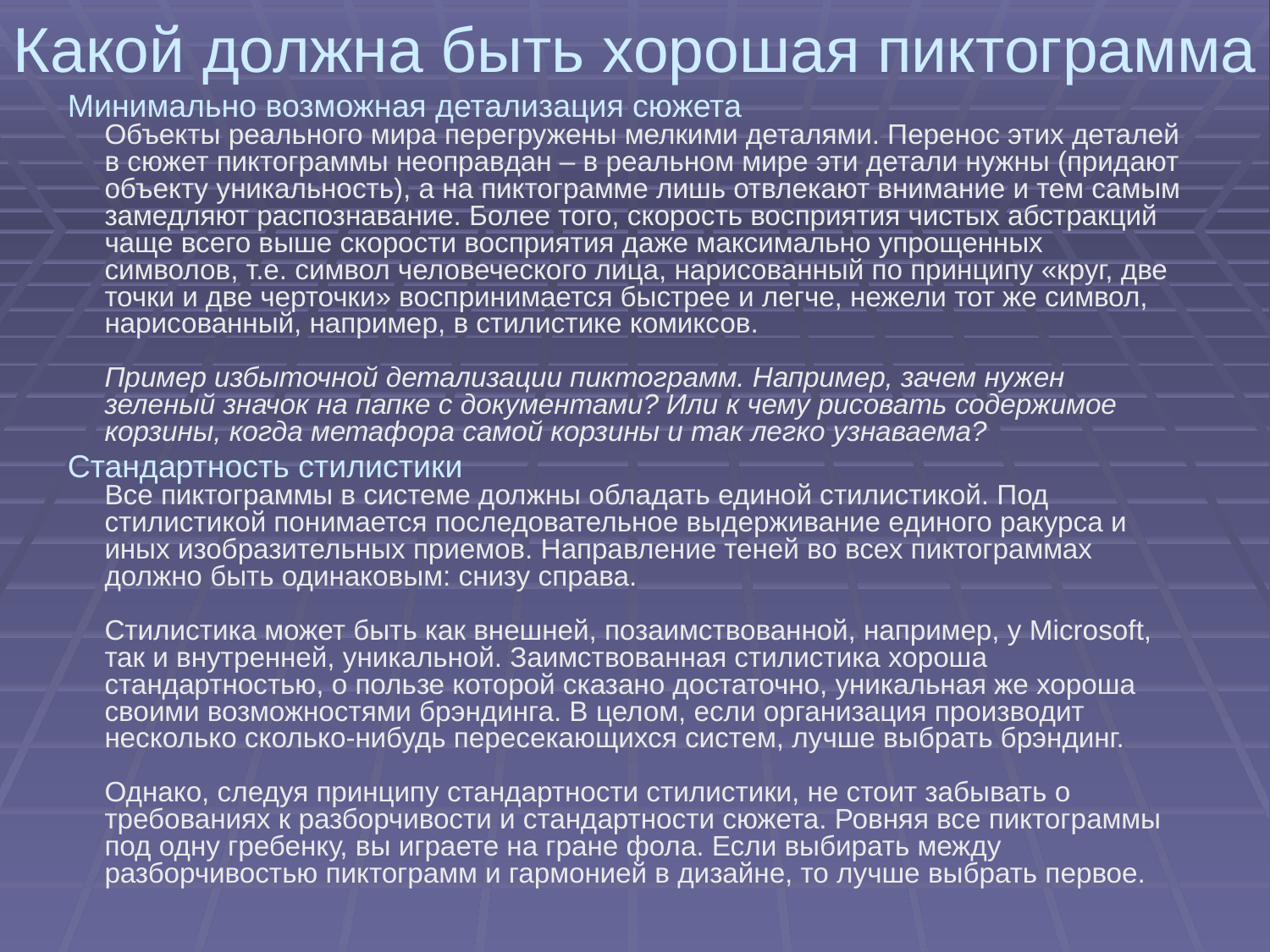

# Какой должна быть хорошая пиктограмма
Минимально возможная детализация сюжета
Объекты реального мира перегружены мелкими деталями. Перенос этих деталей в сюжет пиктограммы неоправдан – в реальном мире эти детали нужны (придают объекту уникальность), а на пиктограмме лишь отвлекают внимание и тем самым замедляют распознавание. Более того, скорость восприятия чистых абстракций чаще всего выше скорости восприятия даже максимально упрощенных символов, т.е. символ человеческого лица, нарисованный по принципу «круг, две точки и две черточки» воспринимается быстрее и легче, нежели тот же символ, нарисованный, например, в стилистике комиксов.
Пример избыточной детализации пиктограмм. Например, зачем нужен зеленый значок на папке с документами? Или к чему рисовать содержимое корзины, когда метафора самой корзины и так легко узнаваема?
Стандартность стилистики
Все пиктограммы в системе должны обладать единой стилистикой. Под стилистикой понимается последовательное выдерживание единого ракурса и иных изобразительных приемов. Направление теней во всех пиктограммах должно быть одинаковым: снизу справа.
Стилистика может быть как внешней, позаимствованной, например, у Microsoft, так и внутренней, уникальной. Заимствованная стилистика хороша стандартностью, о пользе которой сказано достаточно, уникальная же хороша своими возможностями брэндинга. В целом, если организация производит несколько сколько-нибудь пересекающихся систем, лучше выбрать брэндинг.
Однако, следуя принципу стандартности стилистики, не стоит забывать о требованиях к разборчивости и стандартности сюжета. Ровняя все пиктограммы под одну гребенку, вы играете на гране фола. Если выбирать между разборчивостью пиктограмм и гармонией в дизайне, то лучше выбрать первое.